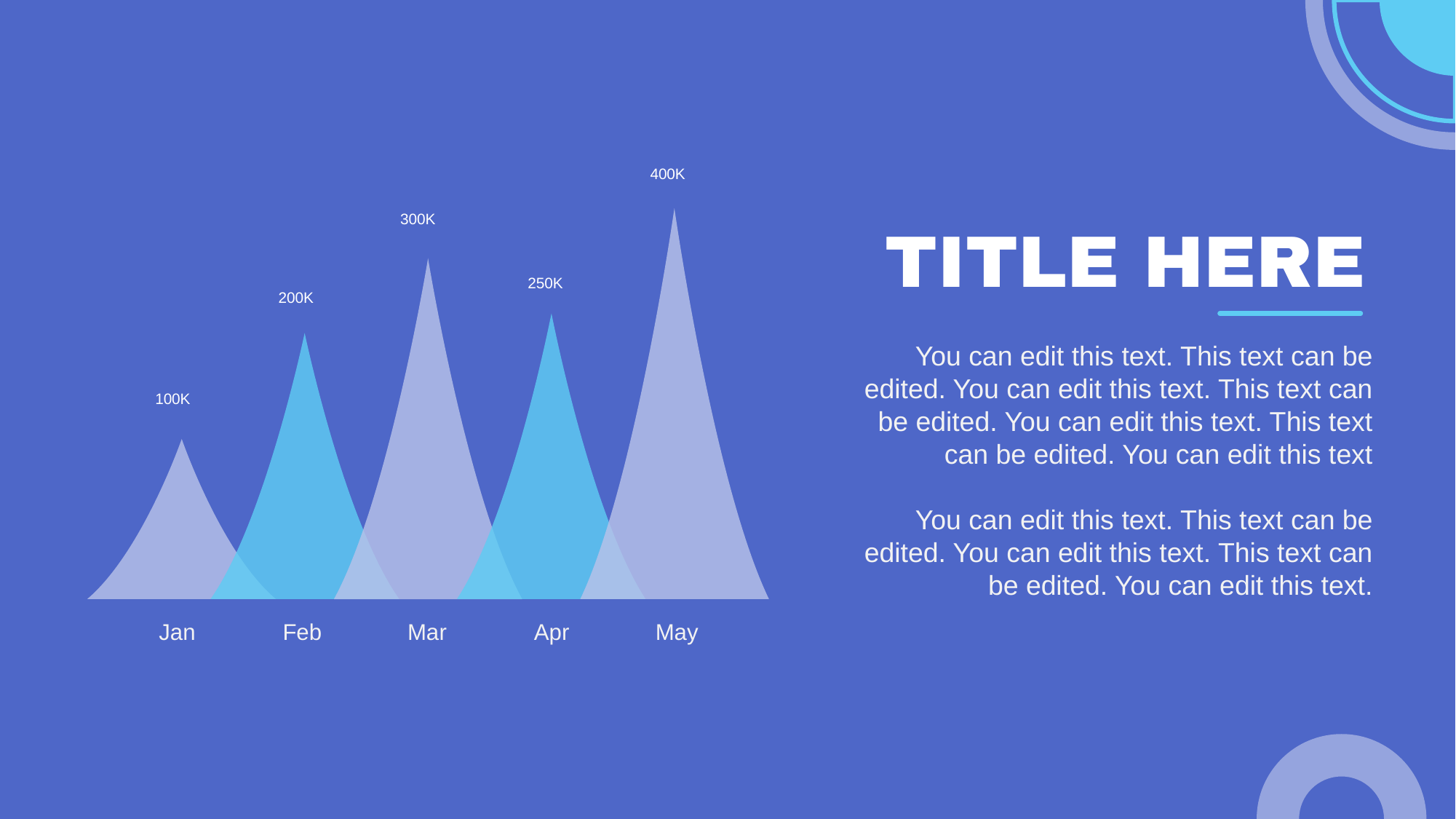

400K
300K

TITLE HERE
You can edit this text. This text can be edited. You can edit this text. This text can be edited. You can edit this text. This text can be edited. You can edit this text

You can edit this text. This text can be edited. You can edit this text. This text can be edited. You can edit this text.

250K
200K

100K

Jan
Feb
Mar
Apr
May